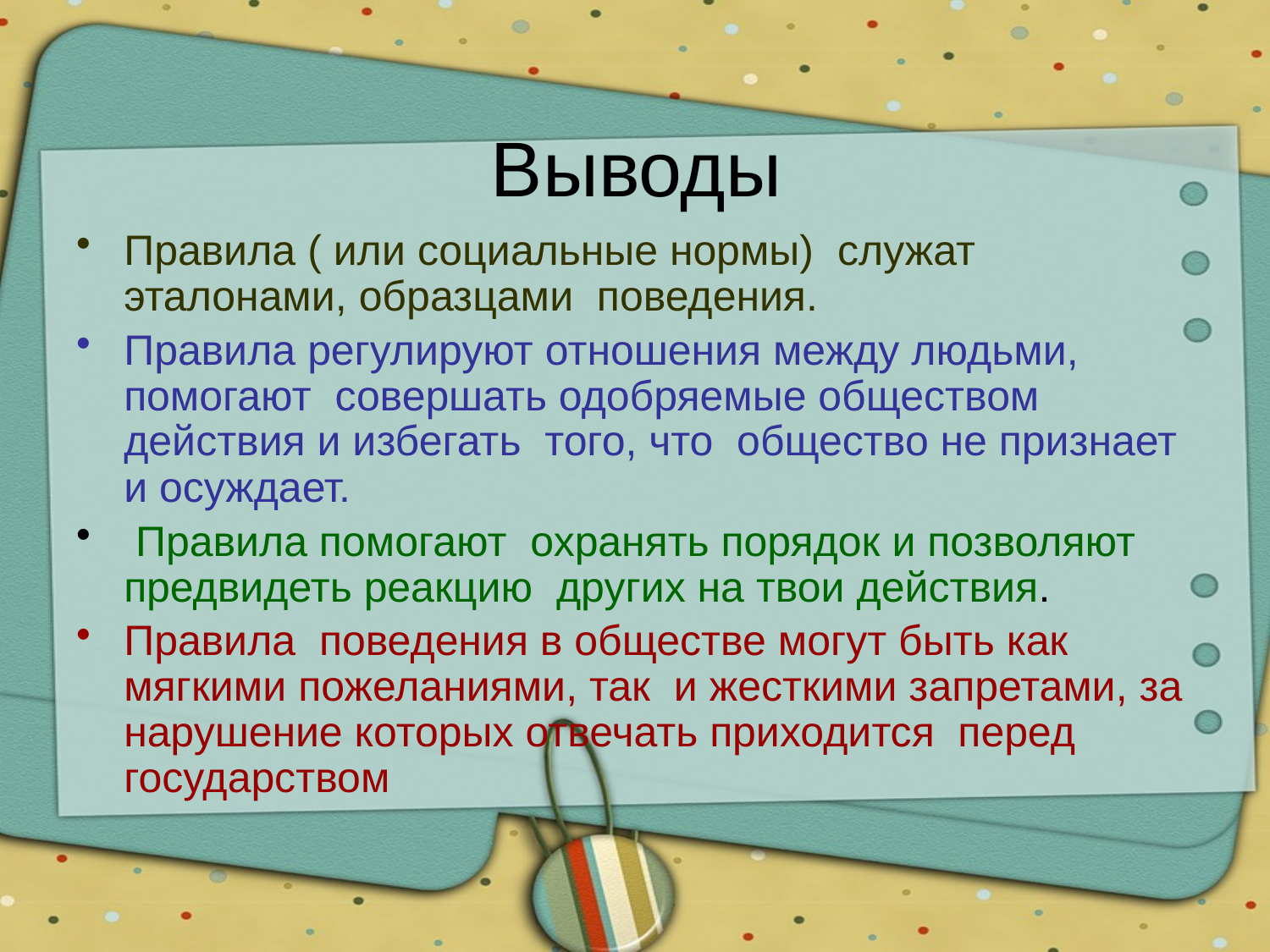

# Выводы
Правила ( или социальные нормы)  служат эталонами, образцами  поведения.
Правила регулируют отношения между людьми, помогают  совершать одобряемые обществом  действия и избегать  того, что  общество не признает и осуждает.
 Правила помогают  охранять порядок и позволяют предвидеть реакцию  других на твои действия.
Правила  поведения в обществе могут быть как  мягкими пожеланиями, так  и жесткими запретами, за нарушение которых отвечать приходится  перед государством